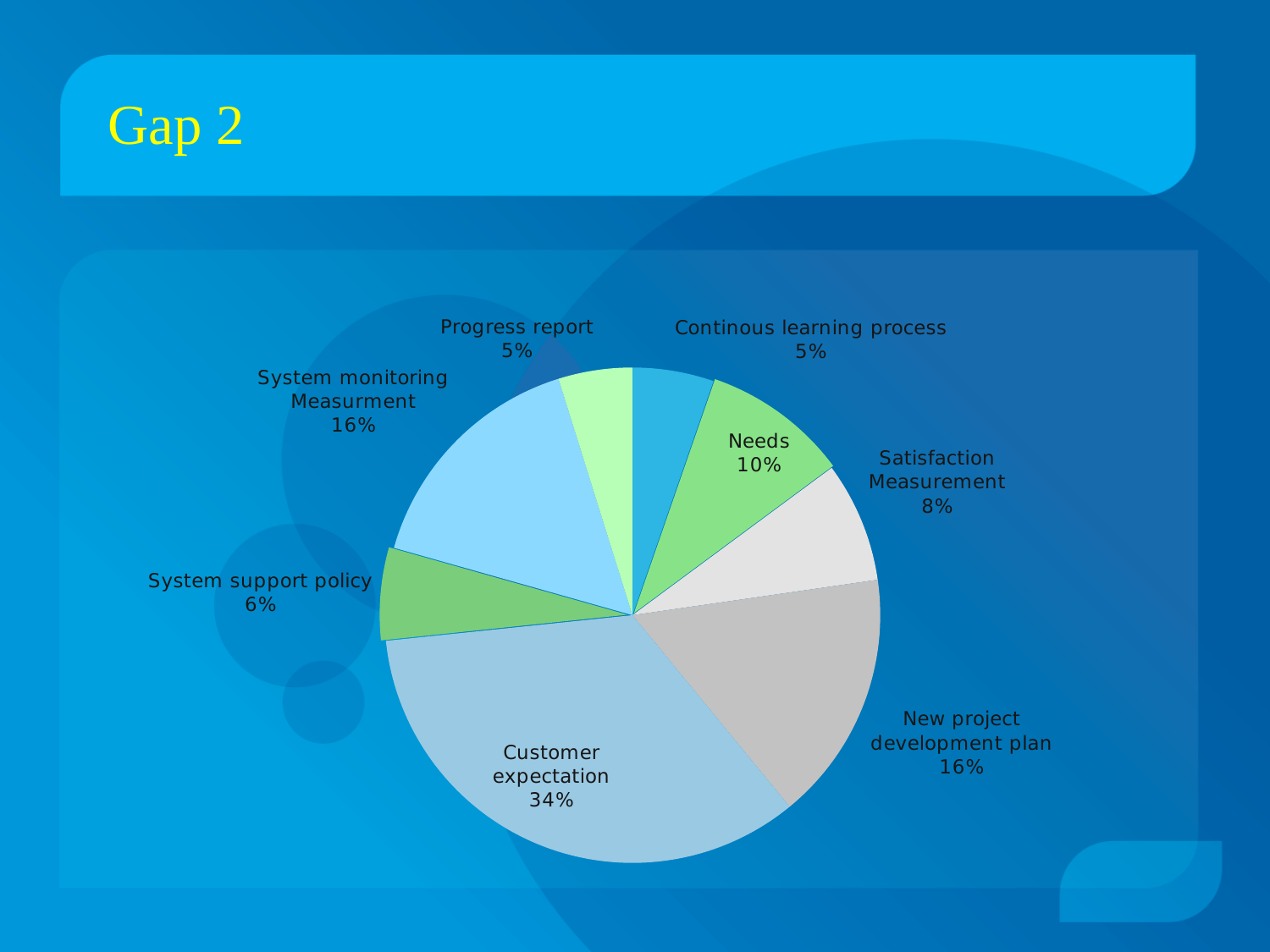

# Gap 2

### Chart

| Category | Weighted average |
|---|---|
| Continous learning process | -0.01066400000000002 |
| Needs | -0.019187999999999966 |
| Satisfaction Measurement | -0.015781999999999935 |
| New project development plan | -0.03285000000000021 |
| Customer expectation | -0.068882 |
| System support policy | -0.01214000000000014 |
| System monitoring Measurment | -0.03171600000000002 |
| Progress report | -0.009691000000000002 |